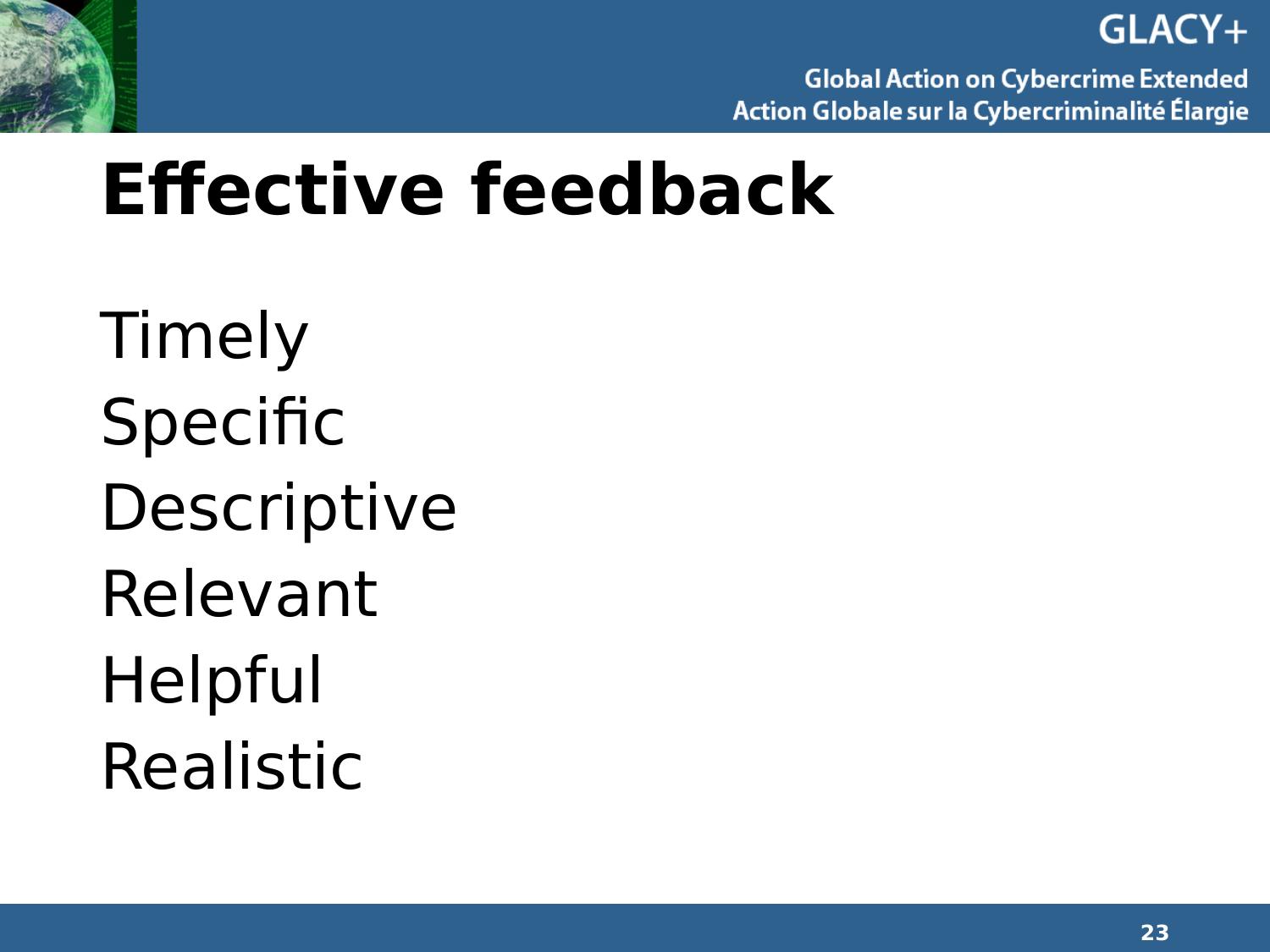

# Effective feedback
Timely
Specific
Descriptive
Relevant
Helpful
Realistic
23